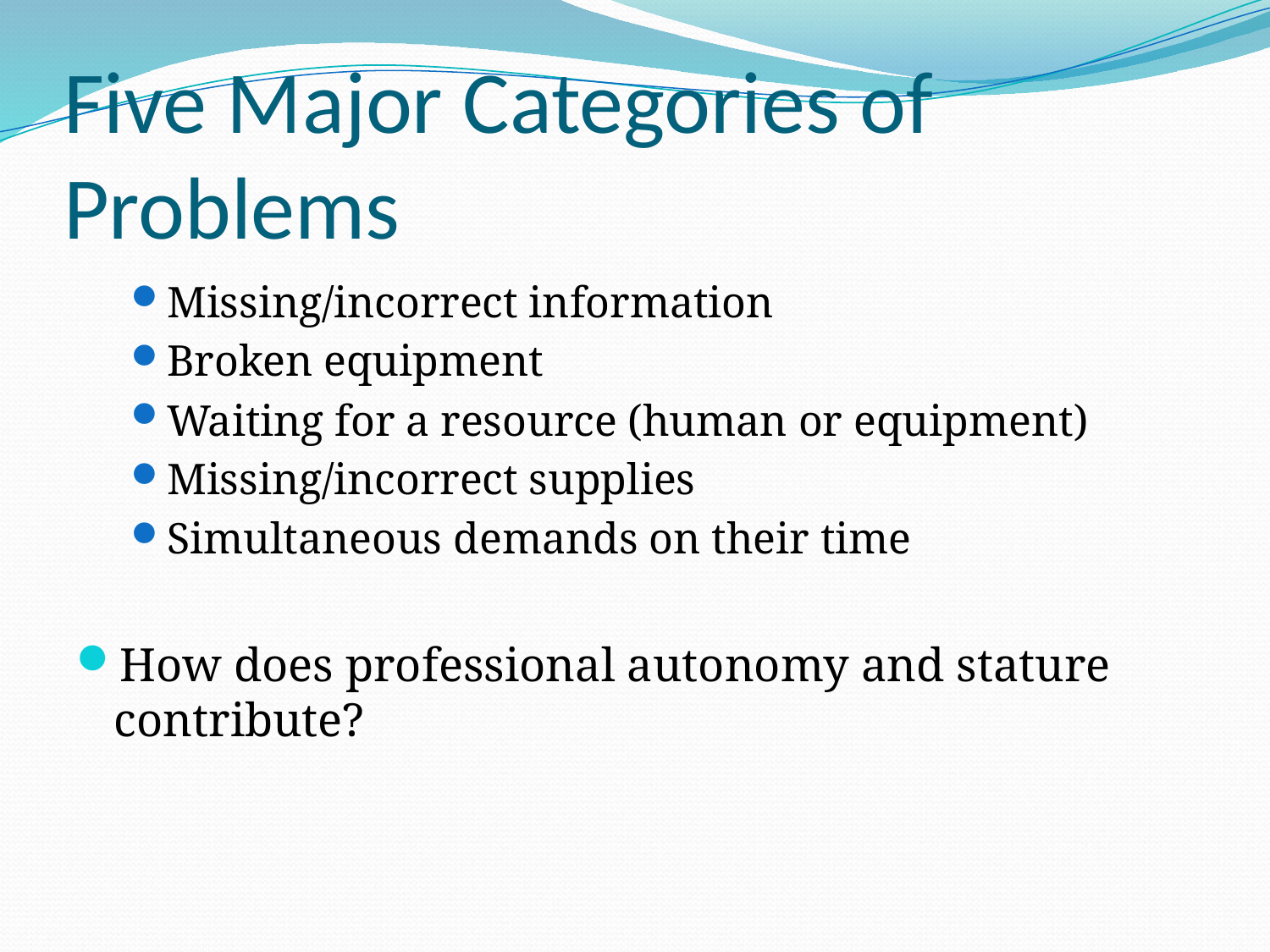

# Five Major Categories of Problems
Missing/incorrect information
Broken equipment
Waiting for a resource (human or equipment)
Missing/incorrect supplies
Simultaneous demands on their time

How does professional autonomy and stature contribute?